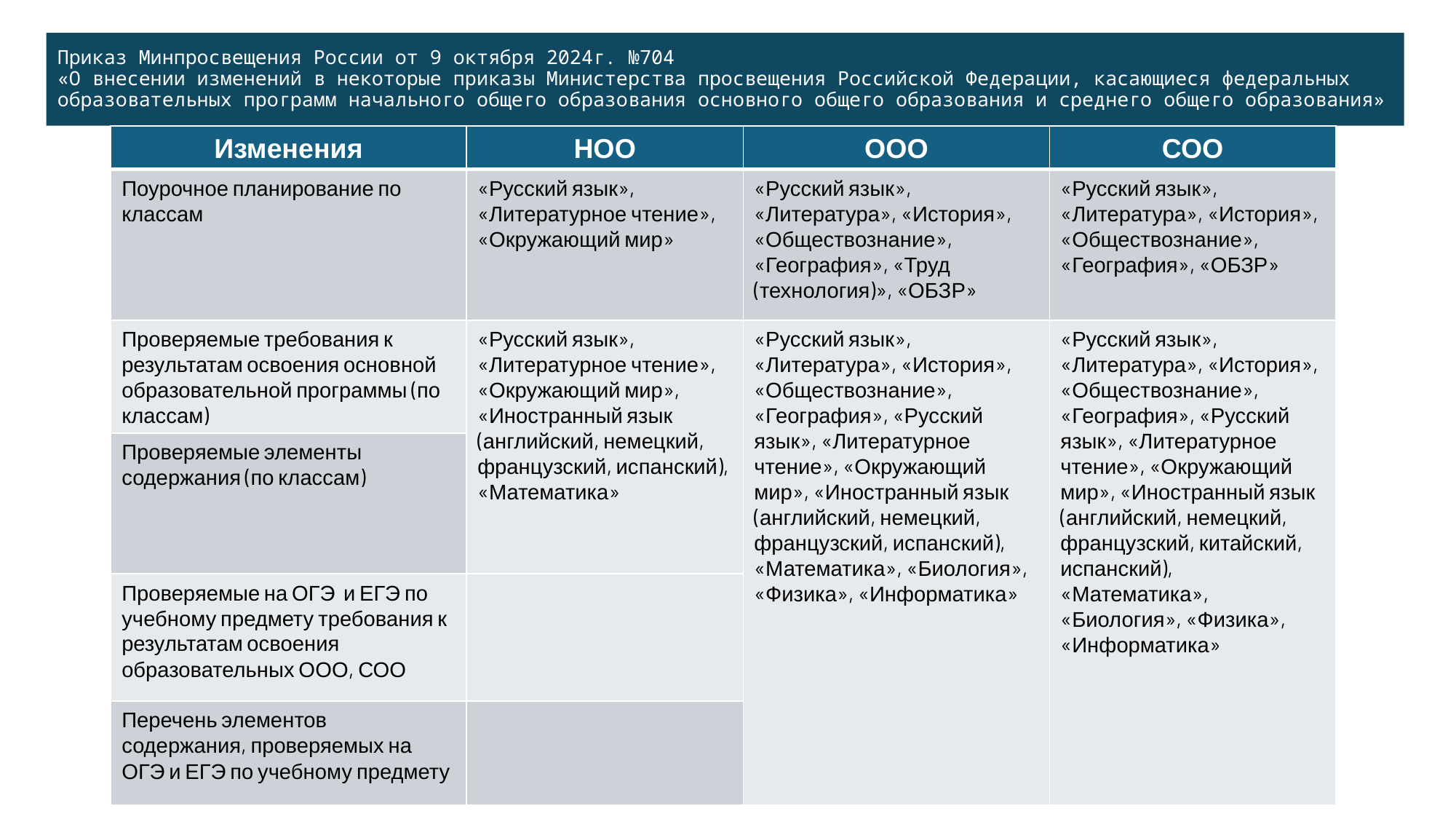

# Приказ Минпросвещения России от 9 октября 2024г. №704 «О внесении изменений в некоторые приказы Министерства просвещения Российской Федерации, касающиеся федеральных образовательных программ начального общего образования основного общего образования и среднего общего образования»
| Изменения | НОО | ООО | СОО |
| --- | --- | --- | --- |
| Поурочное планирование по классам | «Русский язык», «Литературное чтение», «Окружающий мир» | «Русский язык», «Литература», «История», «Обществознание», «География», «Труд (технология)», «ОБЗР» | «Русский язык», «Литература», «История», «Обществознание», «География», «ОБЗР» |
| Проверяемые требования к результатам освоения основной образовательной программы (по классам) | «Русский язык», «Литературное чтение», «Окружающий мир», «Иностранный язык (английский, немецкий, французский, испанский), «Математика» | «Русский язык», «Литература», «История», «Обществознание», «География», «Русский язык», «Литературное чтение», «Окружающий мир», «Иностранный язык (английский, немецкий, французский, испанский), «Математика», «Биология», «Физика», «Информатика» | «Русский язык», «Литература», «История», «Обществознание», «География», «Русский язык», «Литературное чтение», «Окружающий мир», «Иностранный язык (английский, немецкий, французский, китайский, испанский), «Математика», «Биология», «Физика», «Информатика» |
| Проверяемые элементы содержания (по классам) |  |  |  |
| Проверяемые на ОГЭ и ЕГЭ по учебному предмету требования к результатам освоения образовательных ООО, СОО |  |  |  |
| Перечень элементов содержания, проверяемых на ОГЭ и ЕГЭ по учебному предмету |  |  |  |